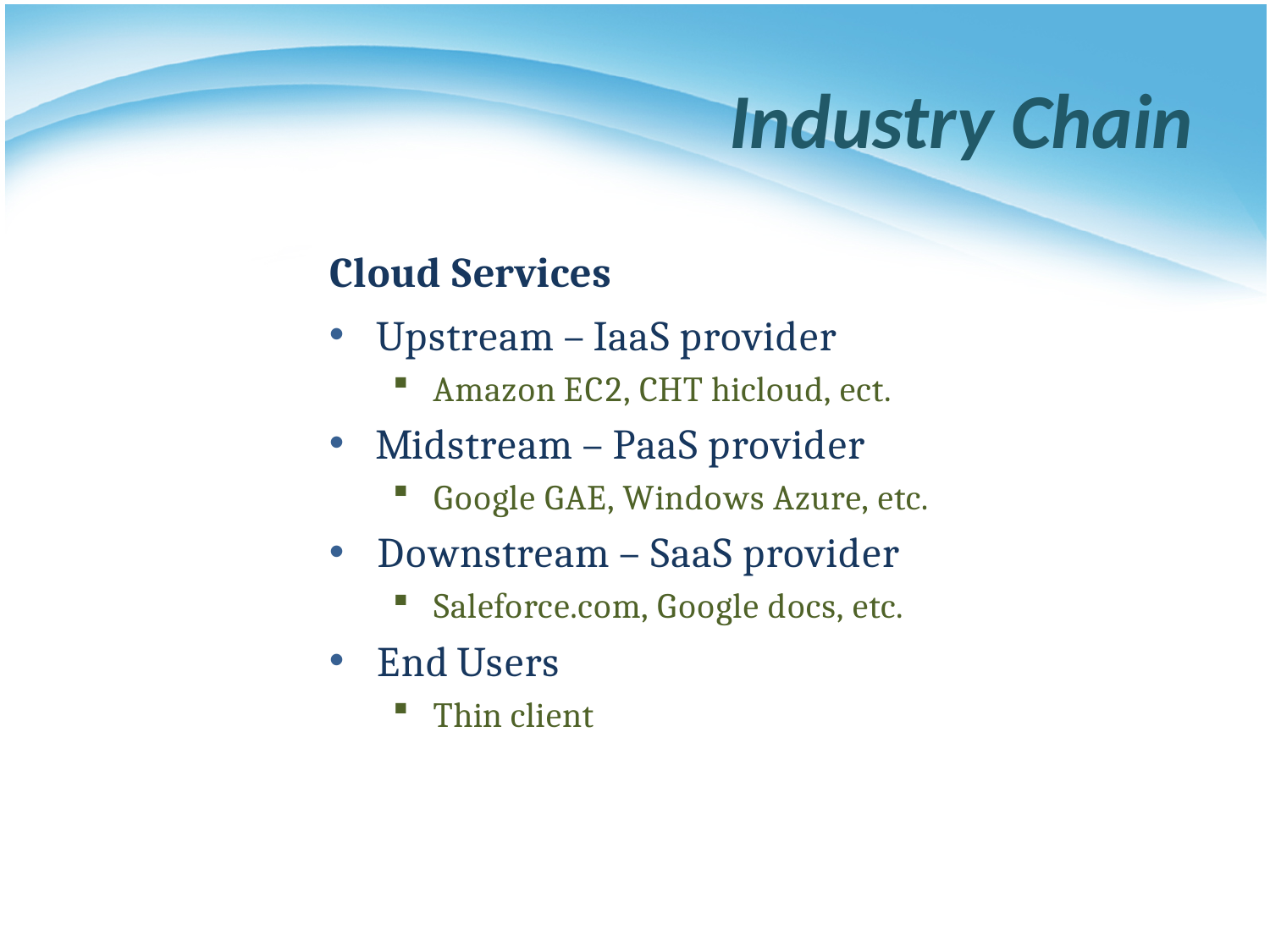

# Industry Chain
Cloud Services
Upstream – IaaS provider
Amazon EC2, CHT hicloud, ect.
Midstream – PaaS provider
Google GAE, Windows Azure, etc.
Downstream – SaaS provider
Saleforce.com, Google docs, etc.
End Users
Thin client